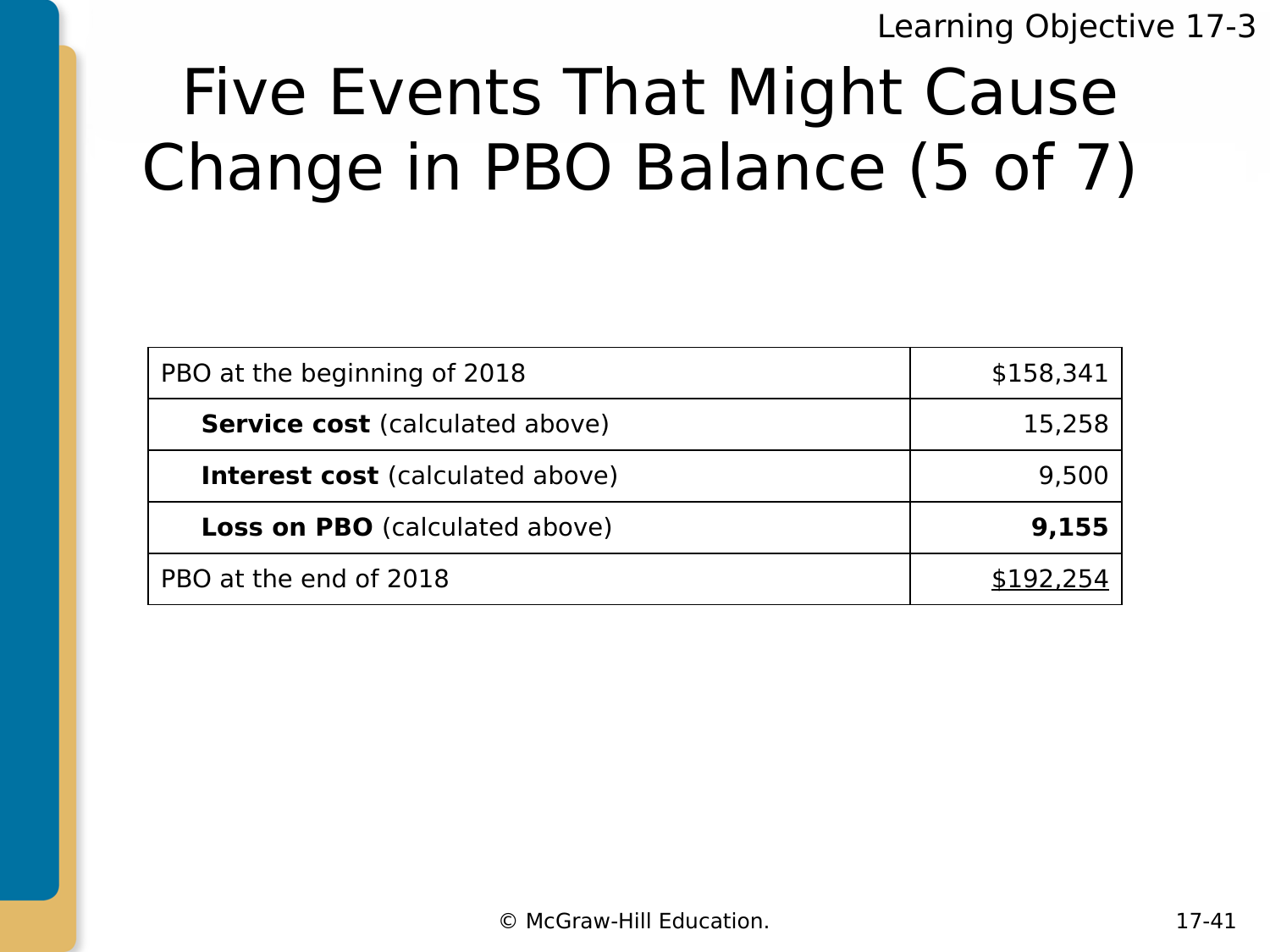

Learning Objective 17-3
# Five Events That Might Cause Change in PBO Balance (5 of 7)
| PBO at the beginning of 2018 | $158,341 |
| --- | --- |
| Service cost (calculated above) | 15,258 |
| Interest cost (calculated above) | 9,500 |
| Loss on PBO (calculated above) | 9,155 |
| PBO at the end of 2018 | $192,254 |